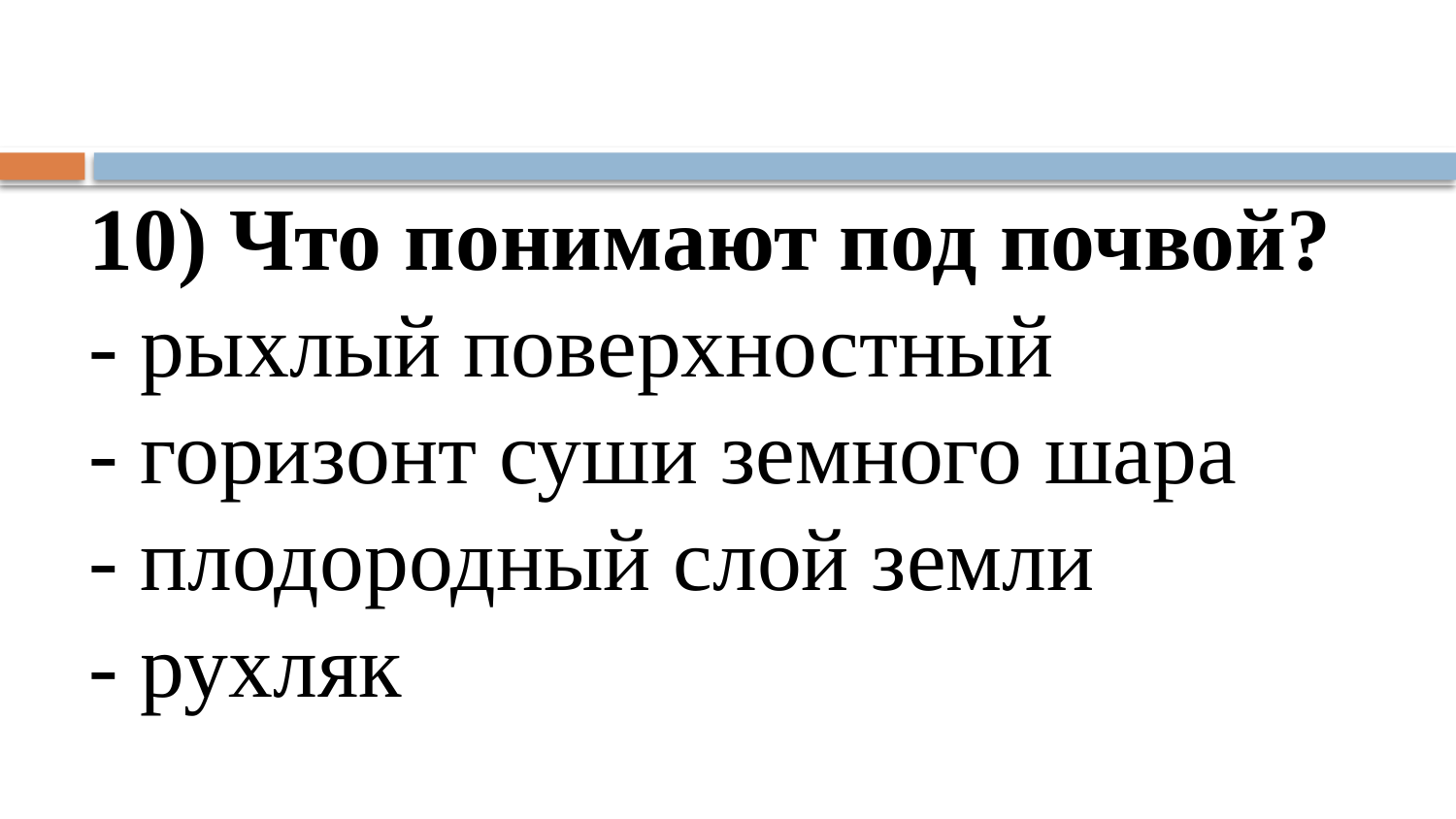

# 10) Что понимают под почвой? - рыхлый поверхностный - горизонт суши земного шара - плодородный слой земли - рухляк